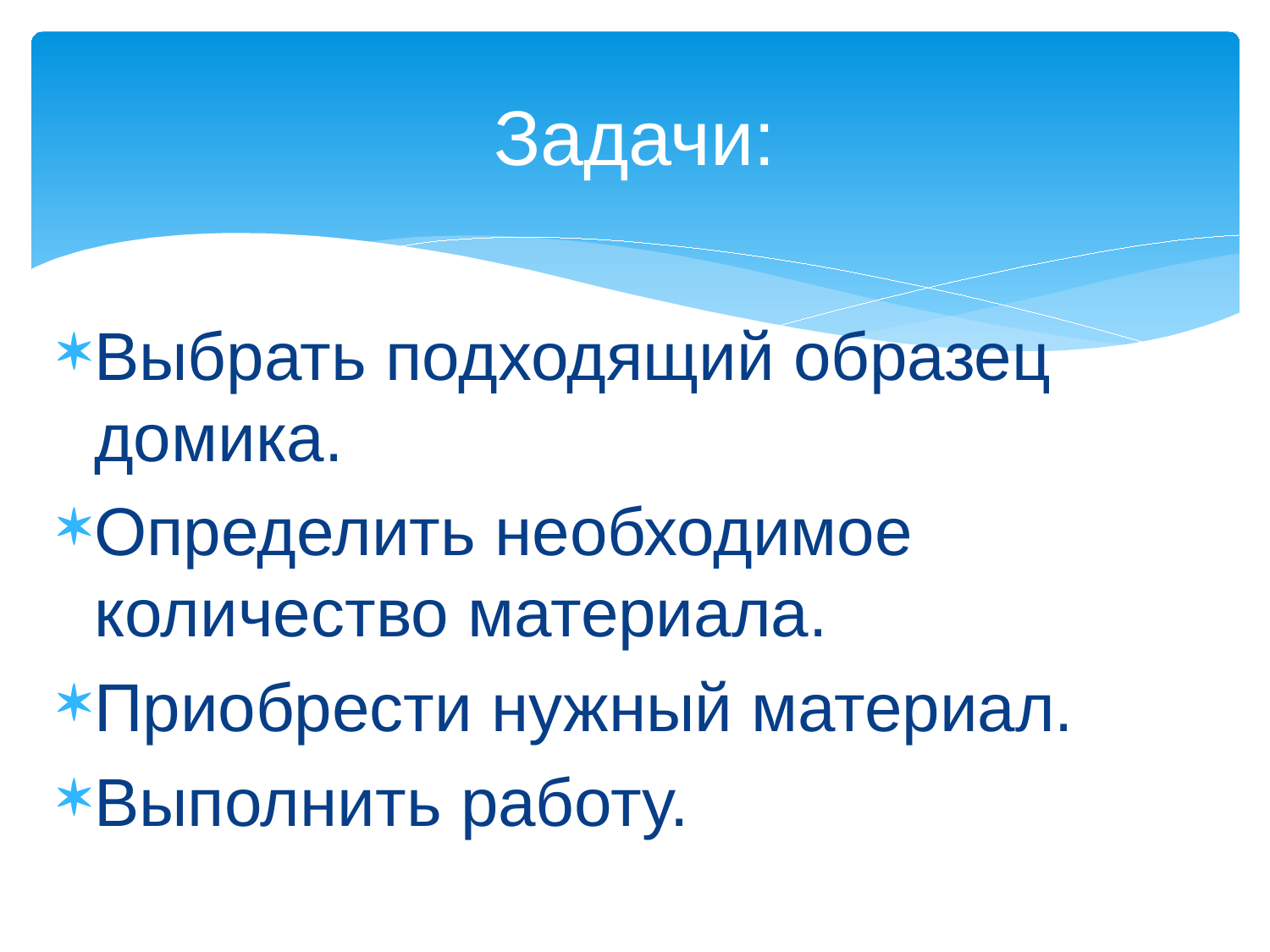

# Задачи:
Выбрать подходящий образец домика.
Определить необходимое количество материала.
Приобрести нужный материал.
Выполнить работу.